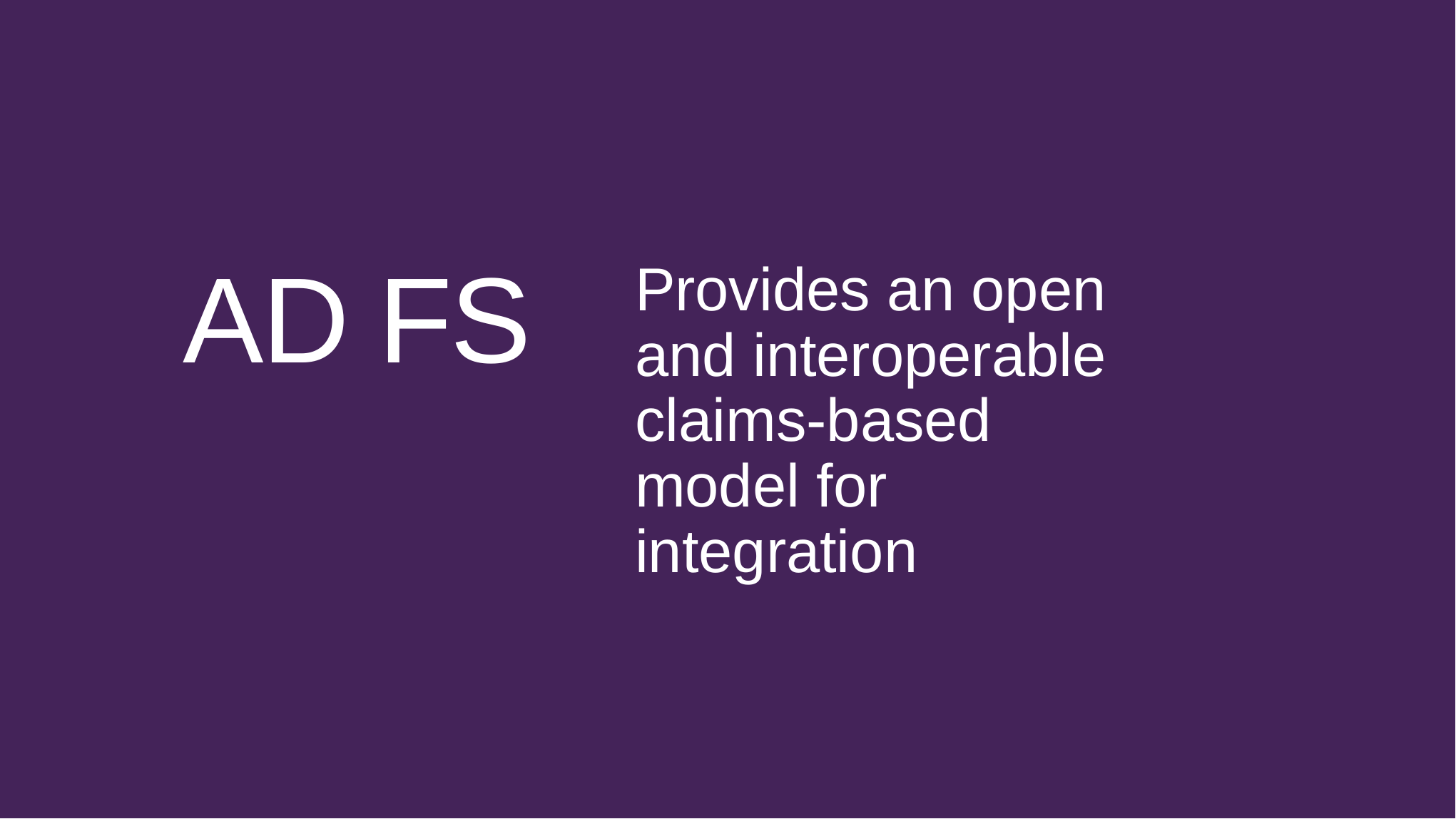

AD FS
Provides an open and interoperable claims-based model for integration